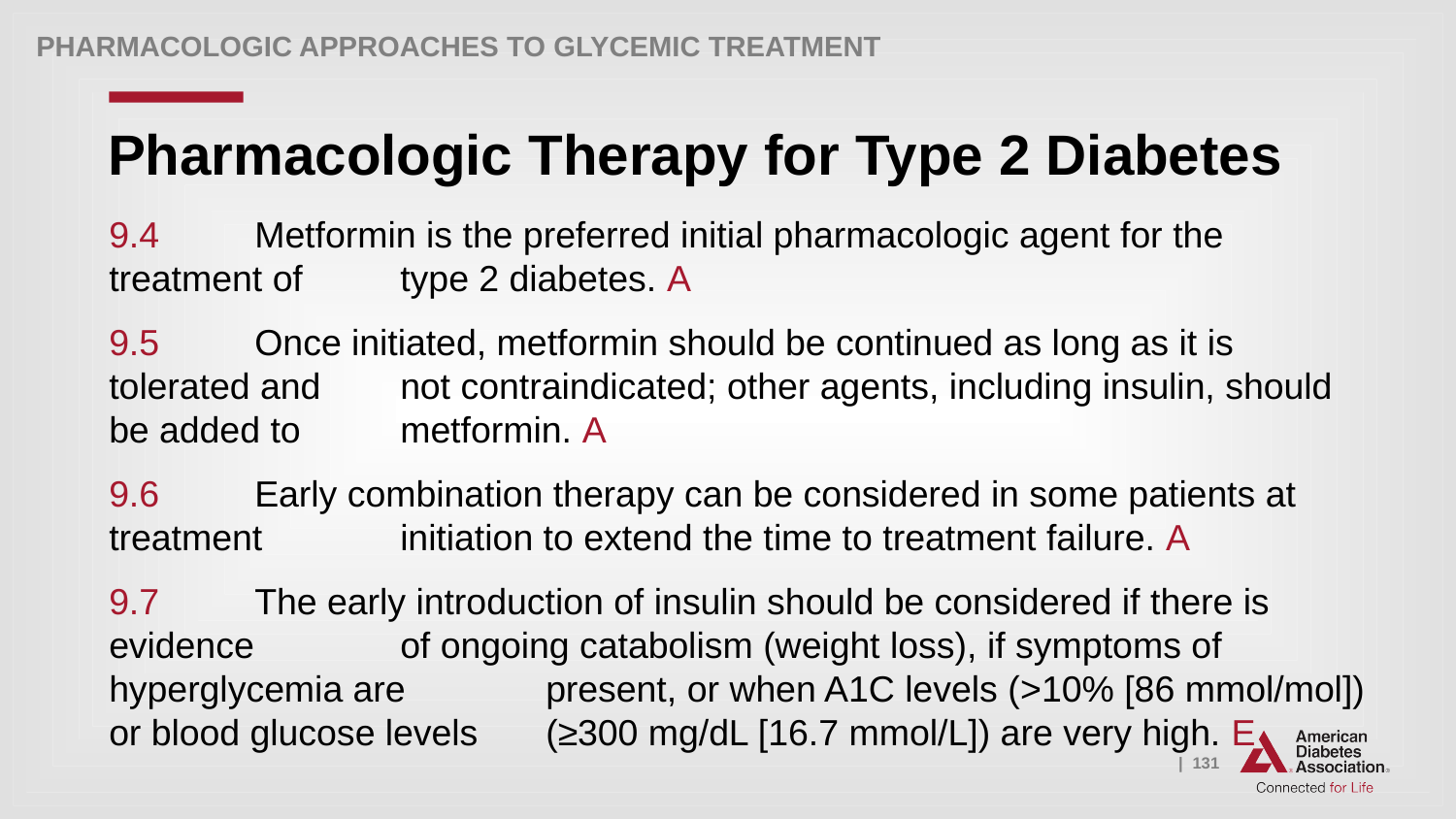

Pharmacologic Approaches to Glycemic Treatment
# Pharmacologic Therapy for Type 2 Diabetes
9.4 	Metformin is the preferred initial pharmacologic agent for the treatment of 	type 2 diabetes. A
9.5 	Once initiated, metformin should be continued as long as it is tolerated and 	not contraindicated; other agents, including insulin, should be added to 	metformin. A
9.6 	Early combination therapy can be considered in some patients at treatment 	initiation to extend the time to treatment failure. A
9.7 	The early introduction of insulin should be considered if there is evidence 	of ongoing catabolism (weight loss), if symptoms of hyperglycemia are 	present, or when A1C levels (>10% [86 mmol/mol]) or blood glucose levels 	(≥300 mg/dL [16.7 mmol/L]) are very high. E